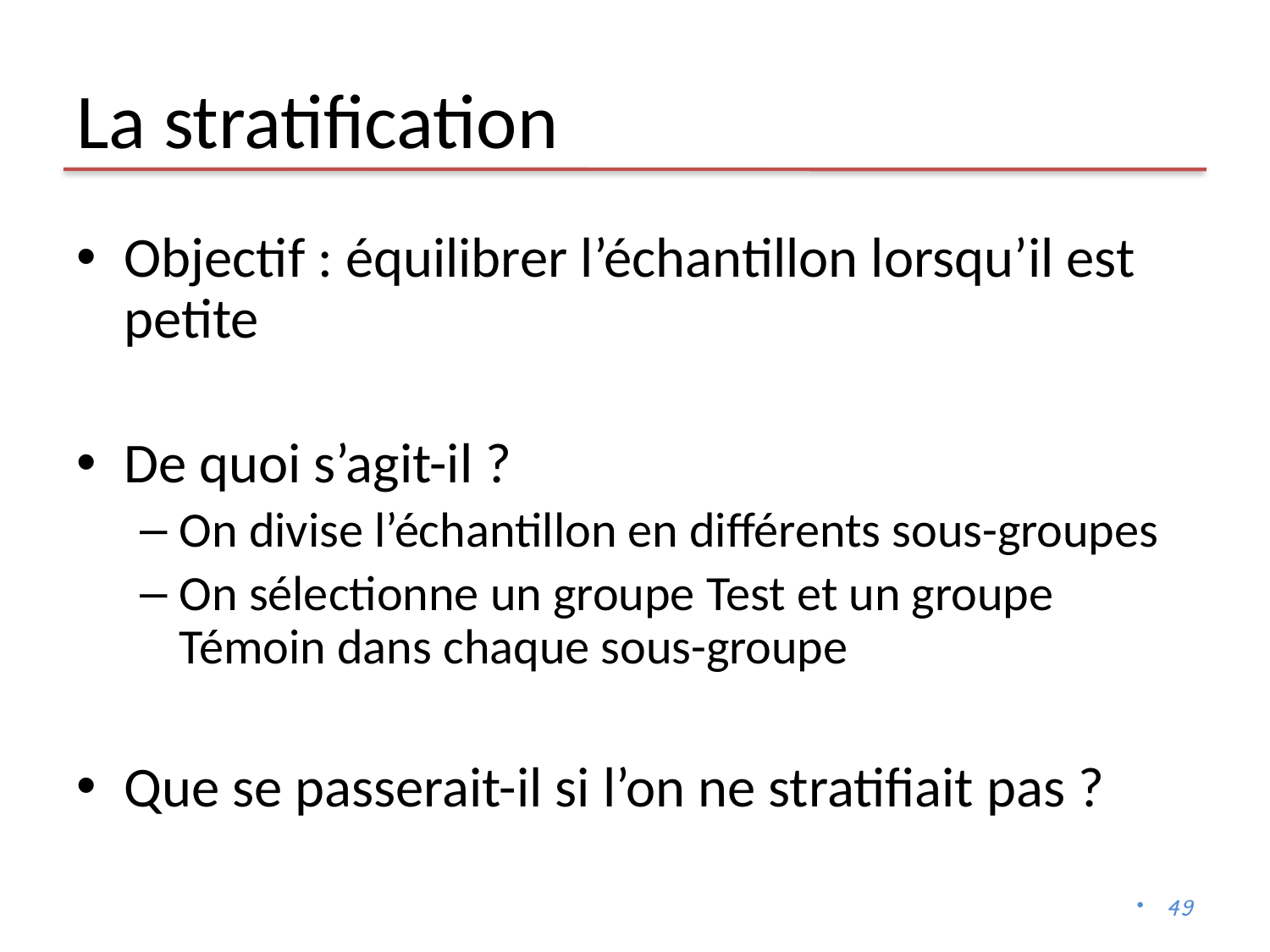

# La stratification
Objectif : équilibrer l’échantillon lorsqu’il est petite

De quoi s’agit-il ?
On divise l’échantillon en différents sous-groupes
On sélectionne un groupe Test et un groupe Témoin dans chaque sous-groupe

Que se passerait-il si l’on ne stratifiait pas ?
49